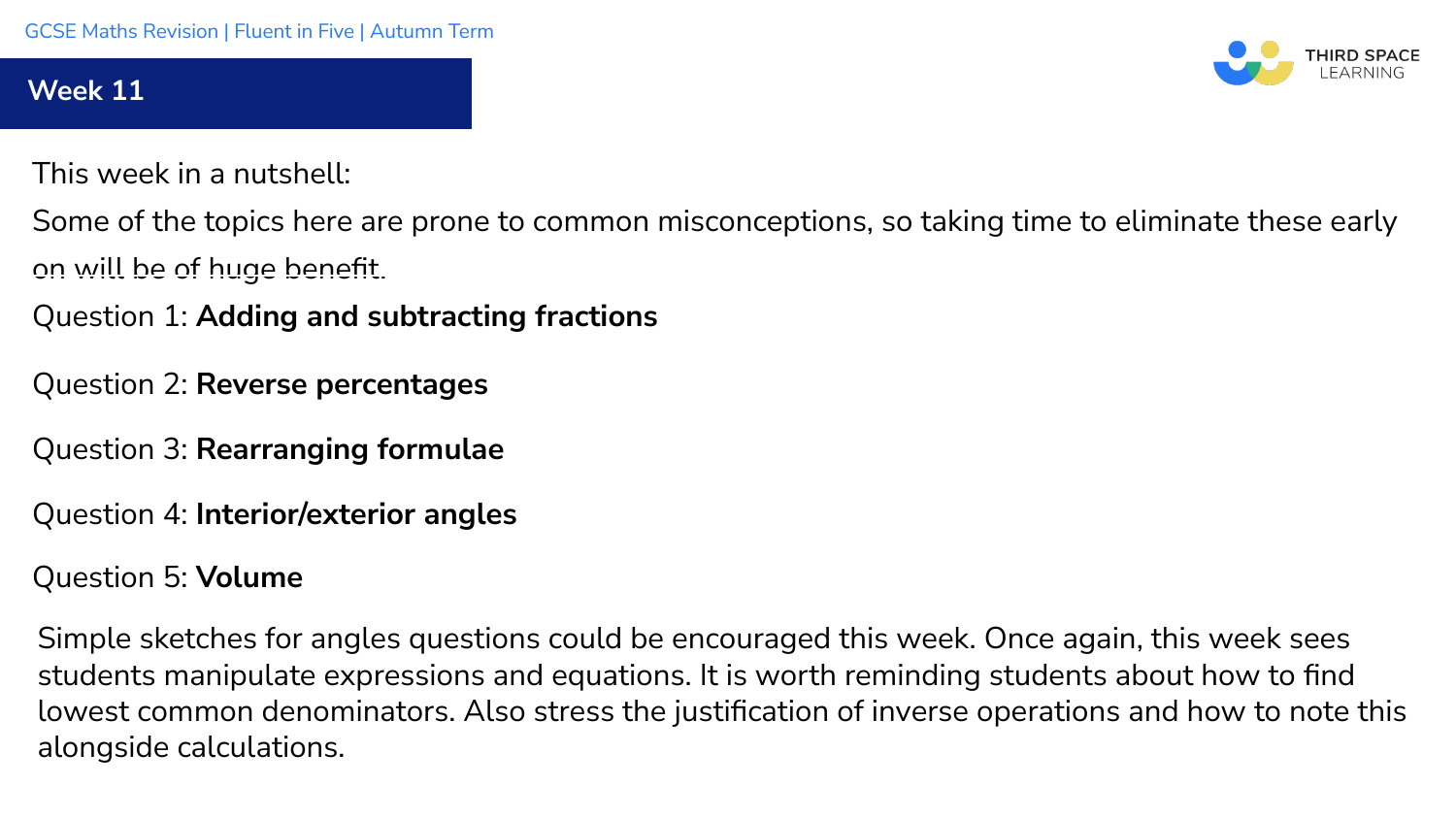

Week 11
| This week in a nutshell: Some of the topics here are prone to common misconceptions, so taking time to eliminate these early on will be of huge benefit. |
| --- |
| Question 1: Adding and subtracting fractions |
| Question 2: Reverse percentages |
| Question 3: Rearranging formulae |
| Question 4: Interior/exterior angles |
| Question 5: Volume |
Simple sketches for angles questions could be encouraged this week. Once again, this week sees students manipulate expressions and equations. It is worth reminding students about how to find lowest common denominators. Also stress the justification of inverse operations and how to note this alongside calculations.